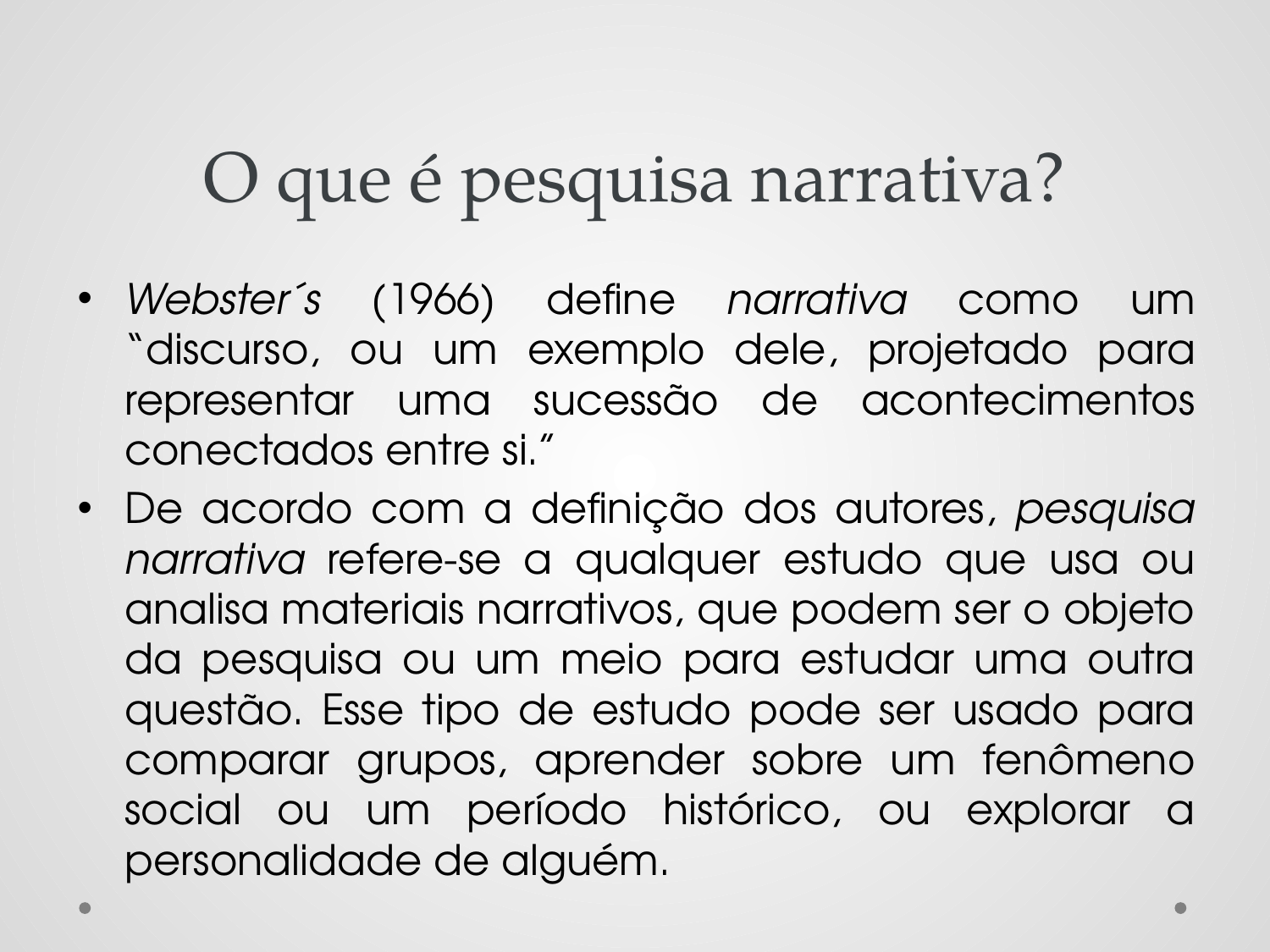

# O que é pesquisa narrativa?
Webster´s (1966) define narrativa como um “discurso, ou um exemplo dele, projetado para representar uma sucessão de acontecimentos conectados entre si.”
De acordo com a definição dos autores, pesquisa narrativa refere-se a qualquer estudo que usa ou analisa materiais narrativos, que podem ser o objeto da pesquisa ou um meio para estudar uma outra questão. Esse tipo de estudo pode ser usado para comparar grupos, aprender sobre um fenômeno social ou um período histórico, ou explorar a personalidade de alguém.